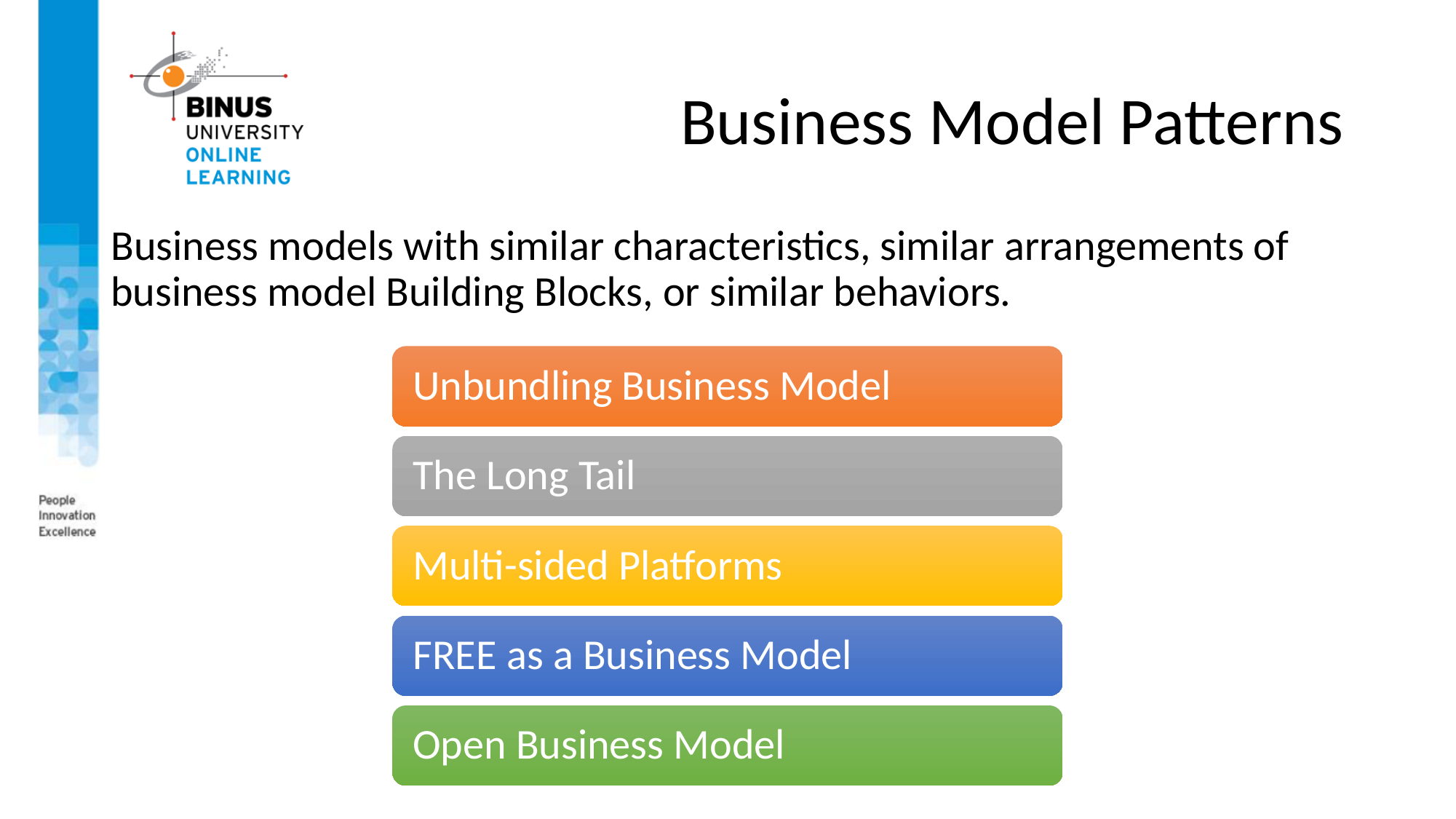

# Business Model Patterns
Business models with similar characteristics, similar arrangements of business model Building Blocks, or similar behaviors.
Unbundling Business Model
The Long Tail
Multi-sided Platforms
FREE as a Business Model
Open Business Model